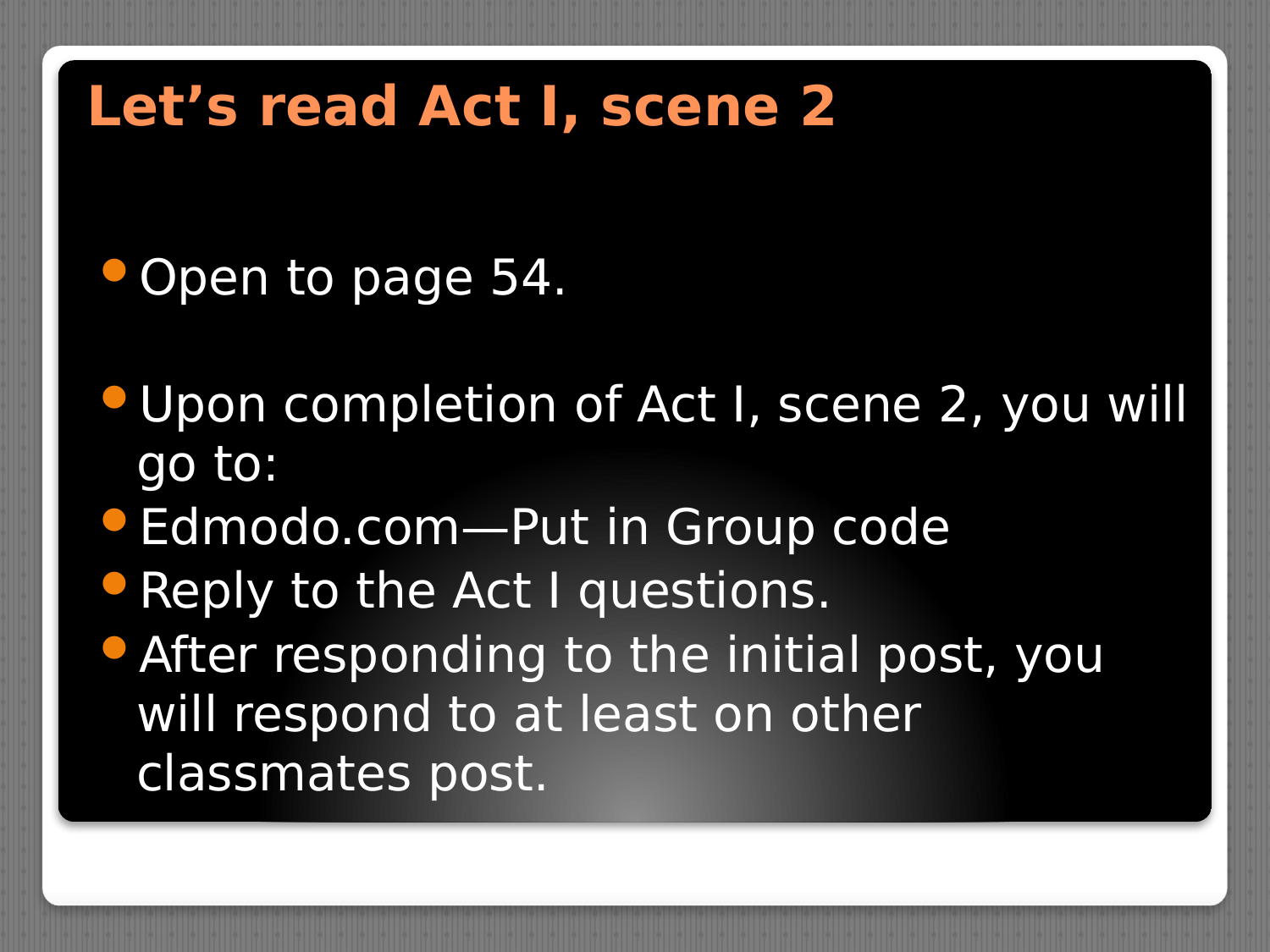

# Let’s read Act I, scene 2
Open to page 54.

Upon completion of Act I, scene 2, you will go to:
Edmodo.com—Put in Group code
Reply to the Act I questions.
After responding to the initial post, you will respond to at least on other classmates post.